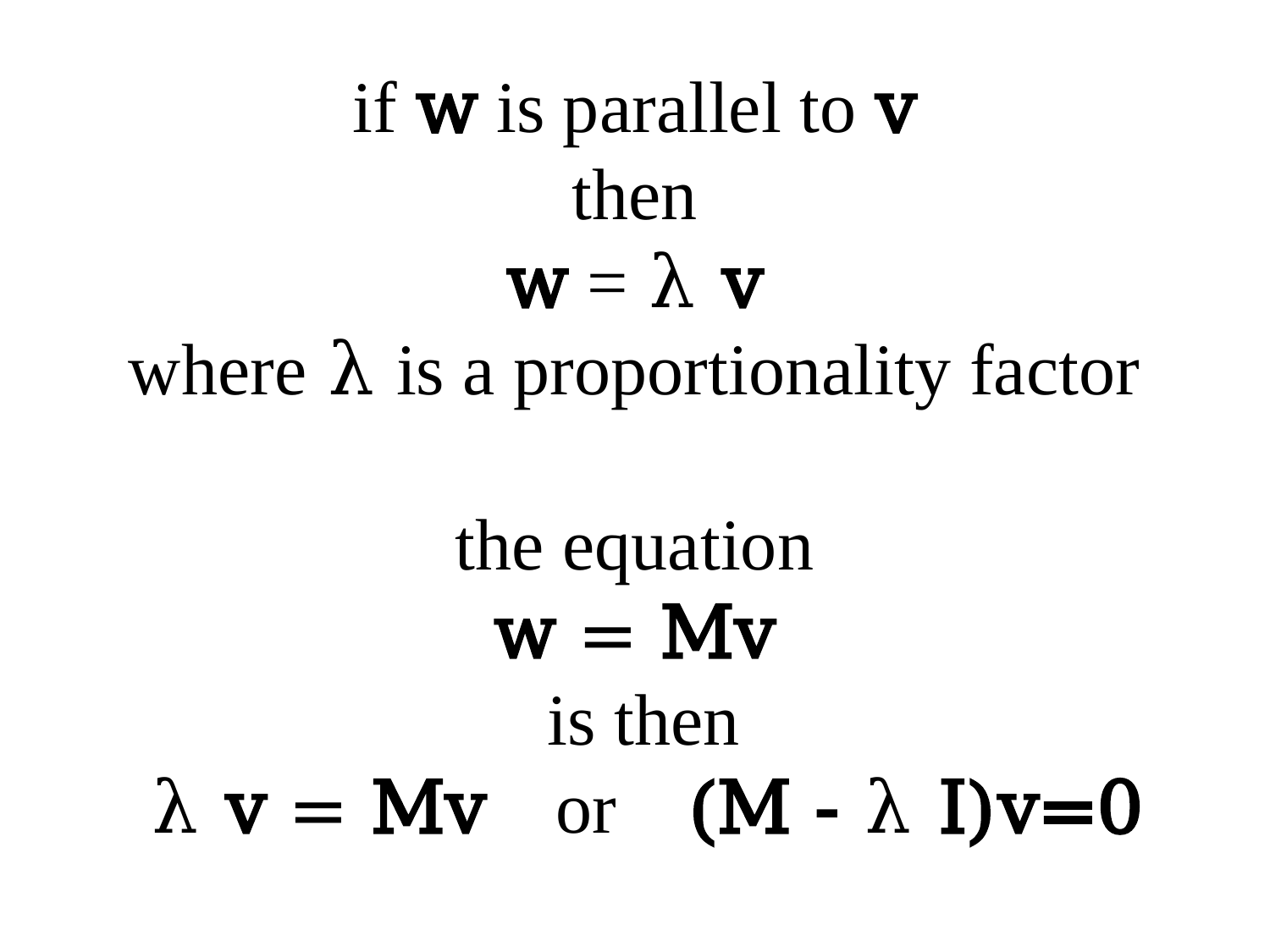

# if w is parallel to v then w = λ v where λ is a proportionality factor the equation w = Mv is then λ v = Mv   or   (M - λ I)v=0